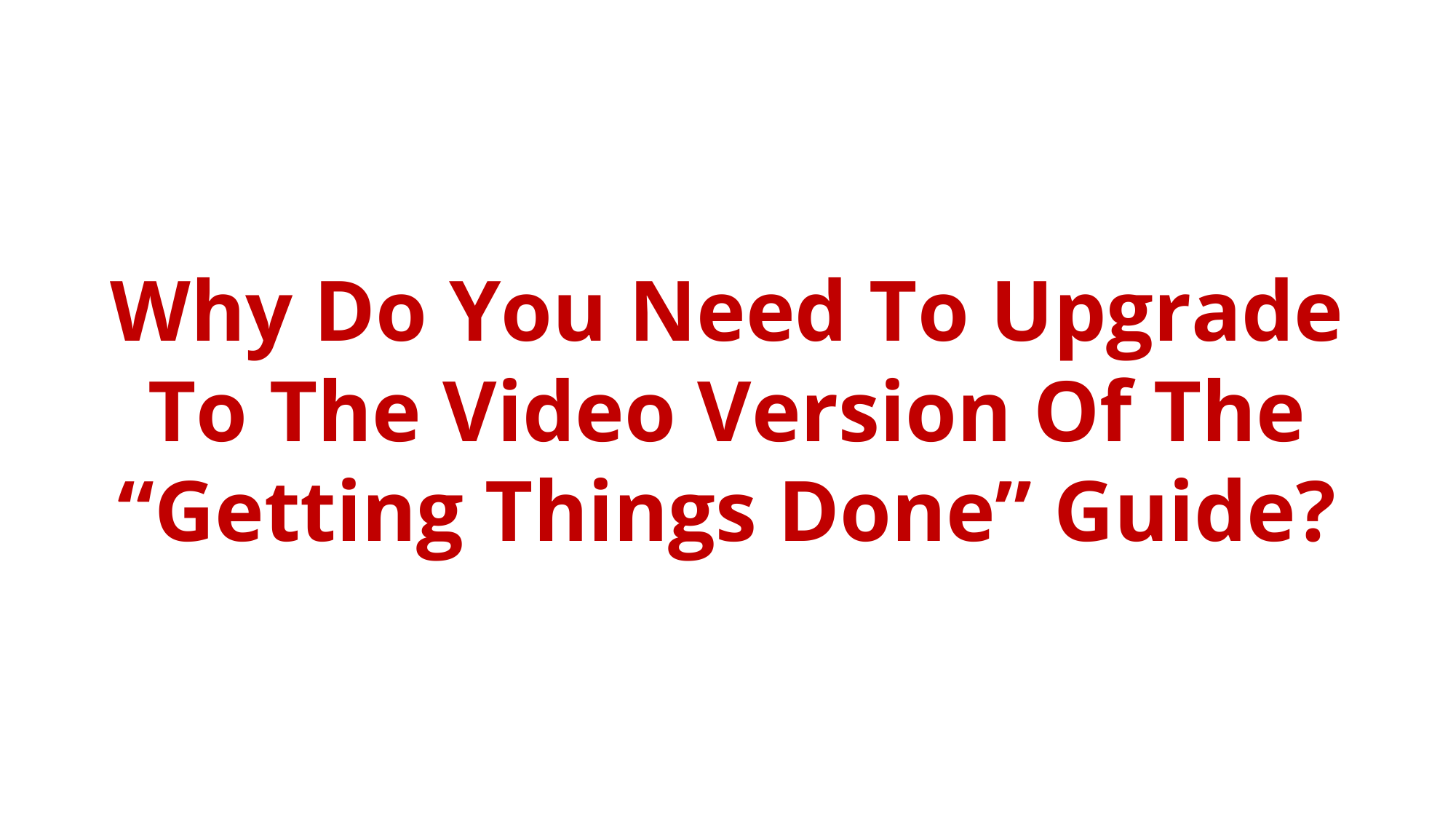

Why Do You Need To Upgrade To The Video Version Of The “Getting Things Done” Guide?